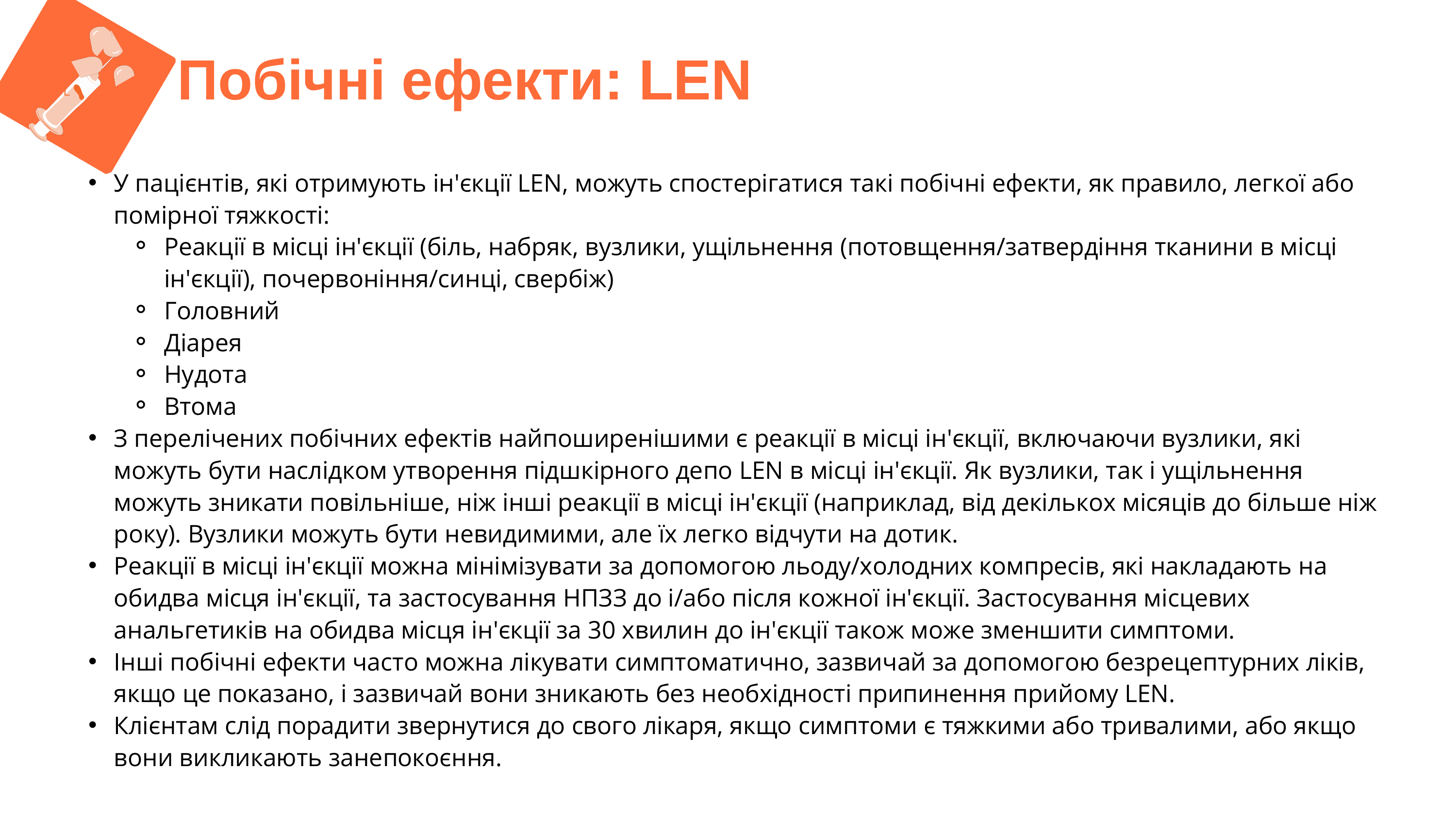

L
Побічні ефекти: LEN
У пацієнтів, які отримують ін'єкції LEN, можуть спостерігатися такі побічні ефекти, як правило, легкої або помірної тяжкості:
Реакції в місці ін'єкції (біль, набряк, вузлики, ущільнення (потовщення/затвердіння тканини в місці ін'єкції), почервоніння/синці, свербіж)
Головний
Діарея
Нудота
Втома
З перелічених побічних ефектів найпоширенішими є реакції в місці ін'єкції, включаючи вузлики, які можуть бути наслідком утворення підшкірного депо LEN в місці ін'єкції. Як вузлики, так і ущільнення можуть зникати повільніше, ніж інші реакції в місці ін'єкції (наприклад, від декількох місяців до більше ніж року). Вузлики можуть бути невидимими, але їх легко відчути на дотик.
Реакції в місці ін'єкції можна мінімізувати за допомогою льоду/холодних компресів, які накладають на обидва місця ін'єкції, та застосування НПЗЗ до і/або після кожної ін'єкції. Застосування місцевих анальгетиків на обидва місця ін'єкції за 30 хвилин до ін'єкції також може зменшити симптоми.
Інші побічні ефекти часто можна лікувати симптоматично, зазвичай за допомогою безрецептурних ліків, якщо це показано, і зазвичай вони зникають без необхідності припинення прийому LEN.
Клієнтам слід порадити звернутися до свого лікаря, якщо симптоми є тяжкими або тривалими, або якщо вони викликають занепокоєння.